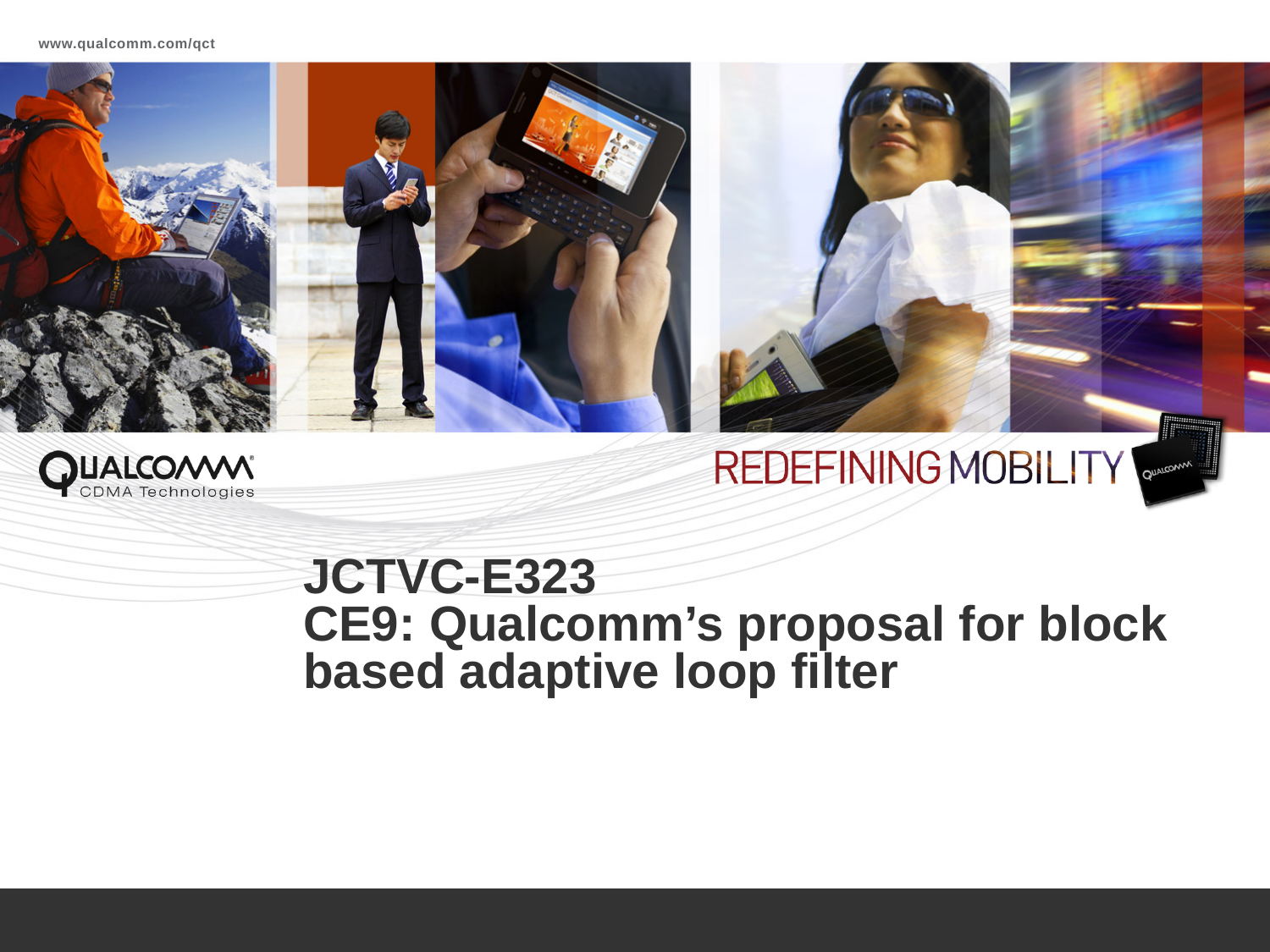

# JCTVC-E323 CE9: Qualcomm’s proposal for block based adaptive loop filter